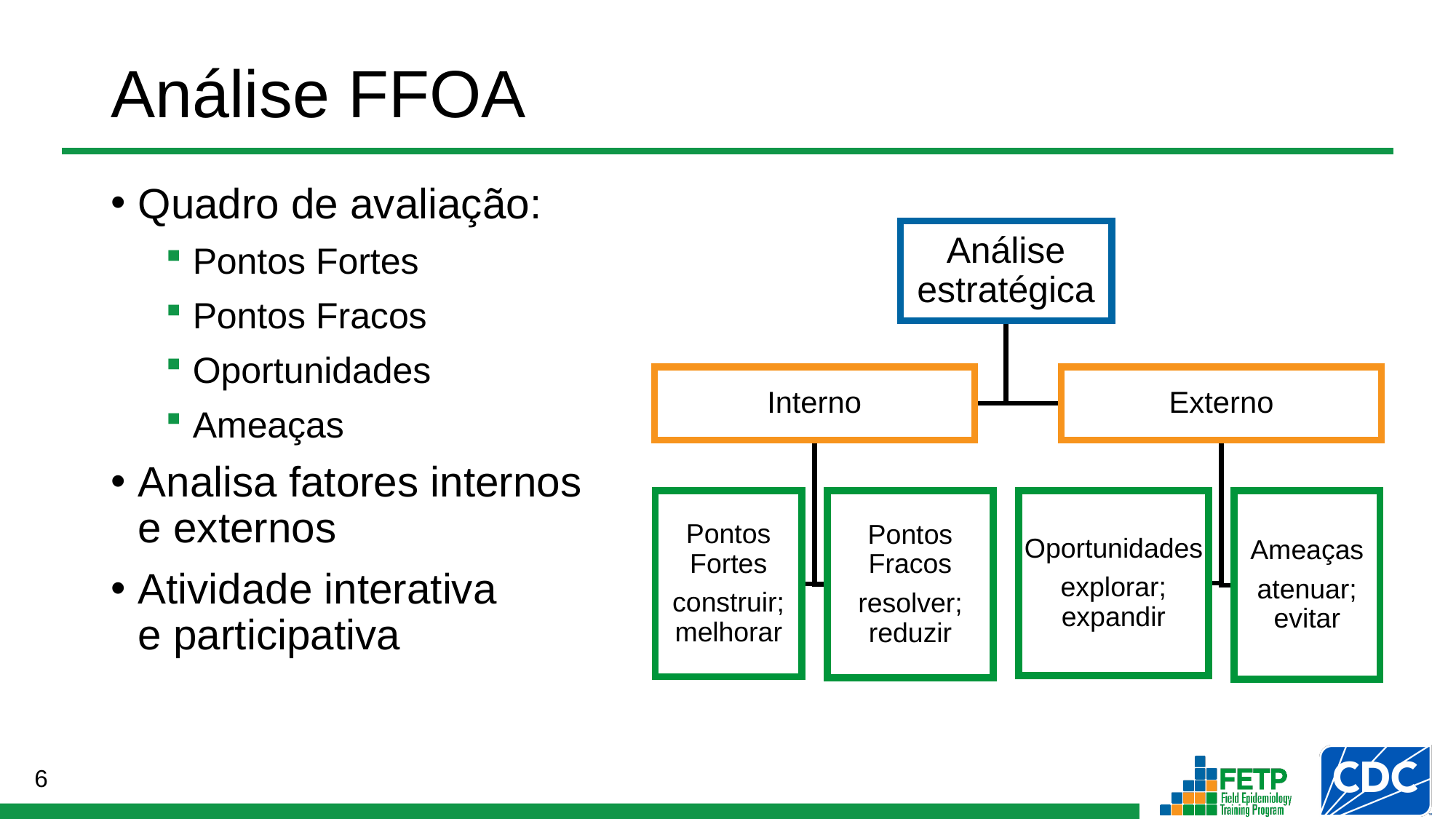

# Análise FFOA
Análise estratégica
Interno
Pontos Fortes
construir; melhorar
Pontos Fracos
resolver; reduzir
Externo
Oportunidades
explorar; expandir
Ameaças
atenuar; evitar
Quadro de avaliação:
Pontos Fortes
Pontos Fracos
Oportunidades
Ameaças
Analisa fatores internos e externos
Atividade interativa
e participativa